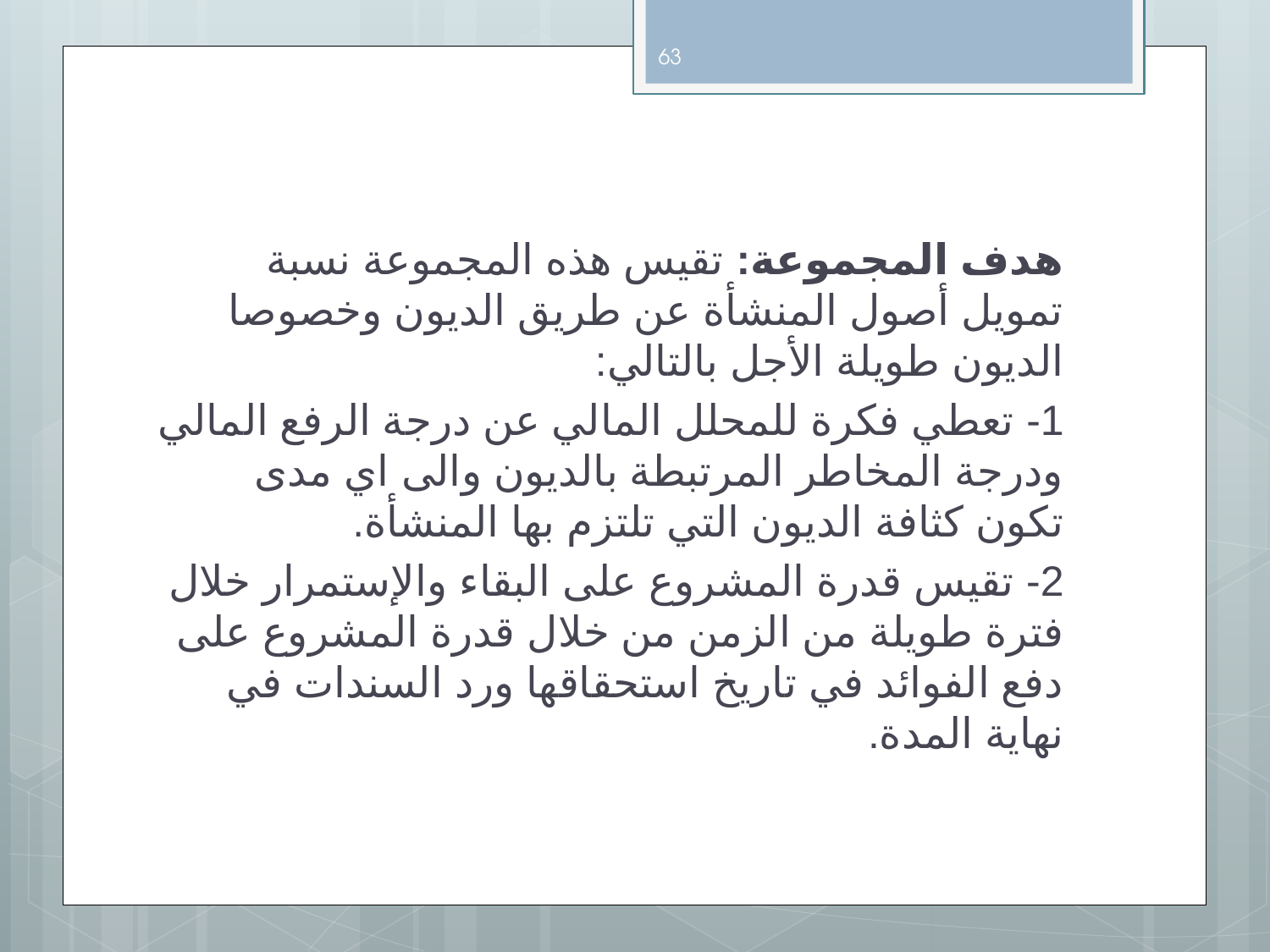

63
هدف المجموعة: تقيس هذه المجموعة نسبة تمويل أصول المنشأة عن طريق الديون وخصوصا الديون طويلة الأجل بالتالي:
1- تعطي فكرة للمحلل المالي عن درجة الرفع المالي ودرجة المخاطر المرتبطة بالديون والى اي مدى تكون كثافة الديون التي تلتزم بها المنشأة.
2- تقيس قدرة المشروع على البقاء والإستمرار خلال فترة طويلة من الزمن من خلال قدرة المشروع على دفع الفوائد في تاريخ استحقاقها ورد السندات في نهاية المدة.